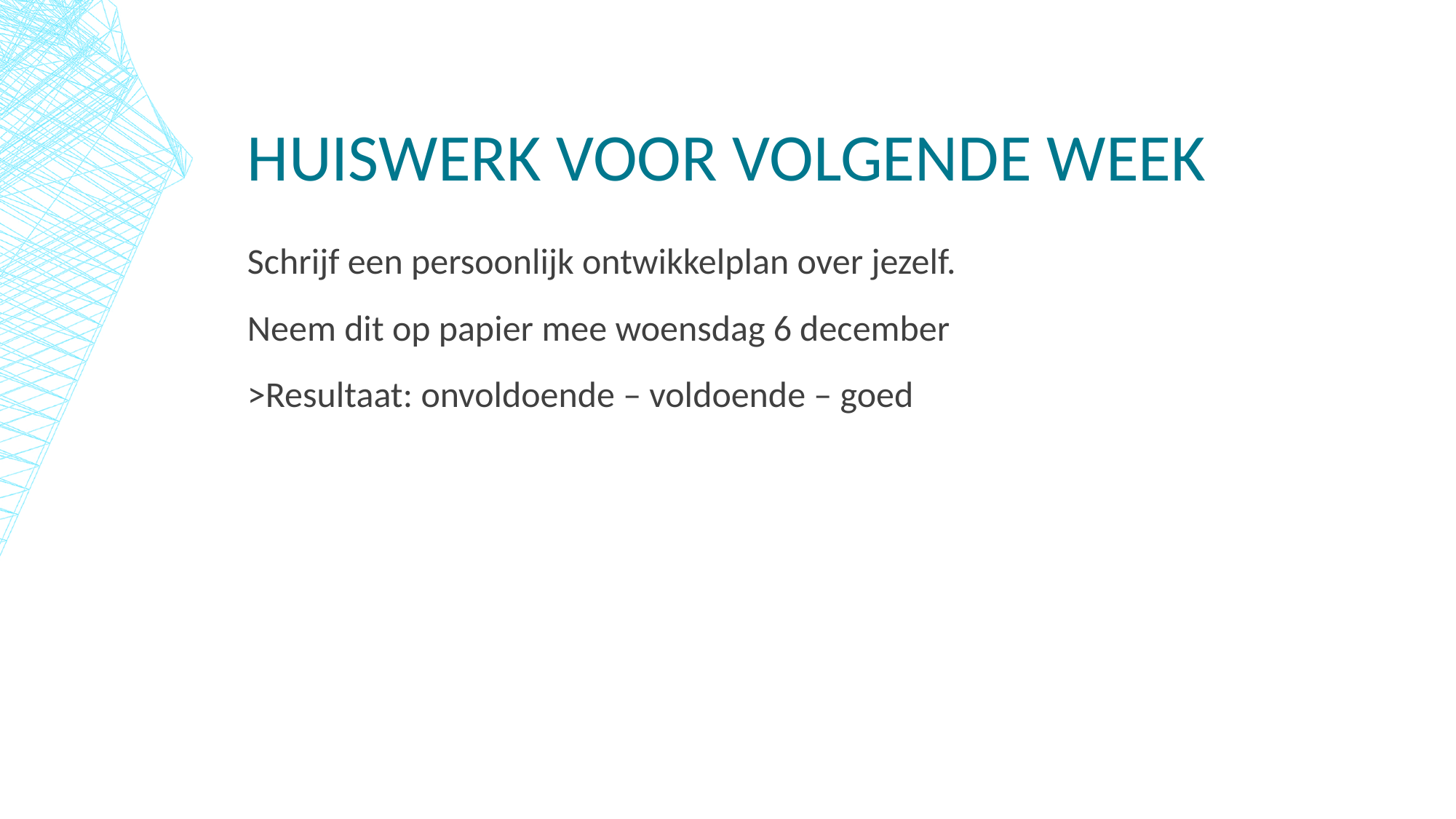

# Huiswerk voor volgende week
Schrijf een persoonlijk ontwikkelplan over jezelf.
Neem dit op papier mee woensdag 6 december
>Resultaat: onvoldoende – voldoende – goed